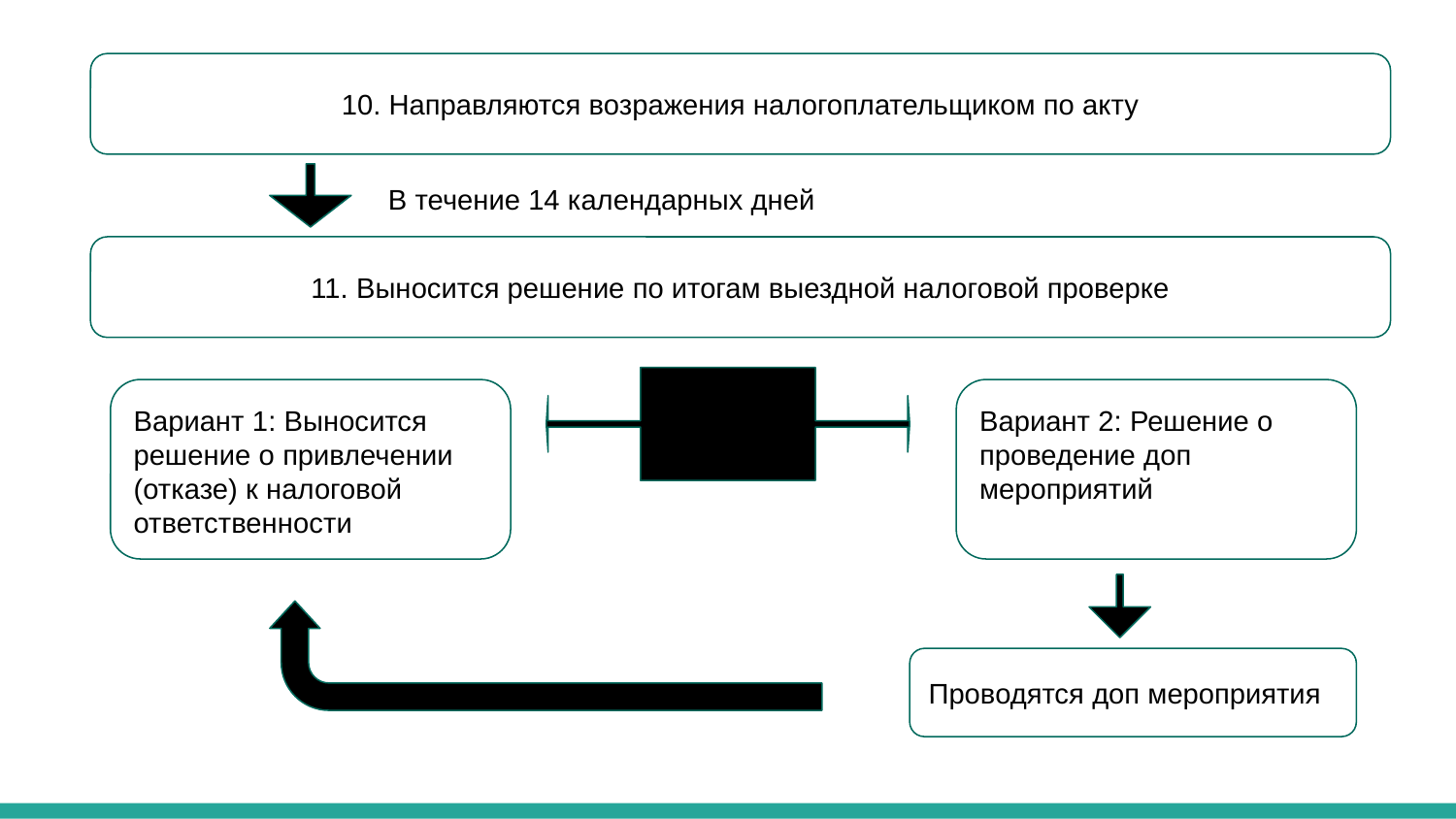

10. Направляются возражения налогоплательщиком по акту

В течение 14 календарных дней
11. Выносится решение по итогам выездной налоговой проверке

Вариант 1: Выносится решение о привлечении (отказе) к налоговой ответственности
Вариант 2: Решение о проведение доп мероприятий

Проводятся доп мероприятия